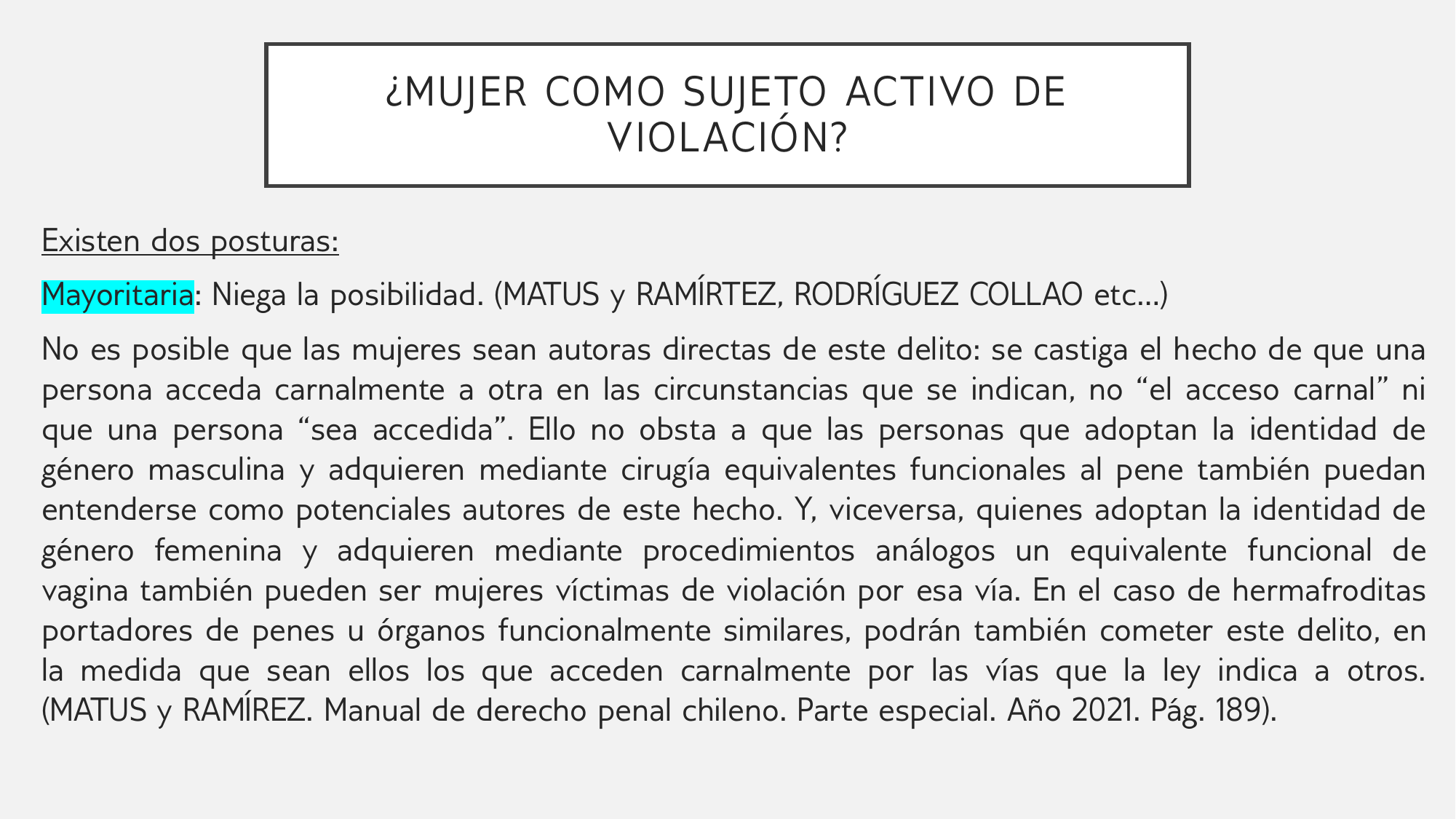

# ¿MUJER COMO SUJETO ACTIVO DE VIOLACIÓN?
Existen dos posturas:
Mayoritaria: Niega la posibilidad. (MATUS y RAMÍRTEZ, RODRÍGUEZ COLLAO etc…)
No es posible que las mujeres sean autoras directas de este delito: se castiga el hecho de que una persona acceda carnalmente a otra en las circunstancias que se indican, no “el acceso carnal” ni que una persona “sea accedida”. Ello no obsta a que las personas que adoptan la identidad de género masculina y adquieren mediante cirugía equivalentes funcionales al pene también puedan entenderse como potenciales autores de este hecho. Y, viceversa, quienes adoptan la identidad de género femenina y adquieren mediante procedimientos análogos un equivalente funcional de vagina también pueden ser mujeres víctimas de violación por esa vía. En el caso de hermafroditas portadores de penes u órganos funcionalmente similares, podrán también cometer este delito, en la medida que sean ellos los que acceden carnalmente por las vías que la ley indica a otros. (MATUS y RAMÍREZ. Manual de derecho penal chileno. Parte especial. Año 2021. Pág. 189).